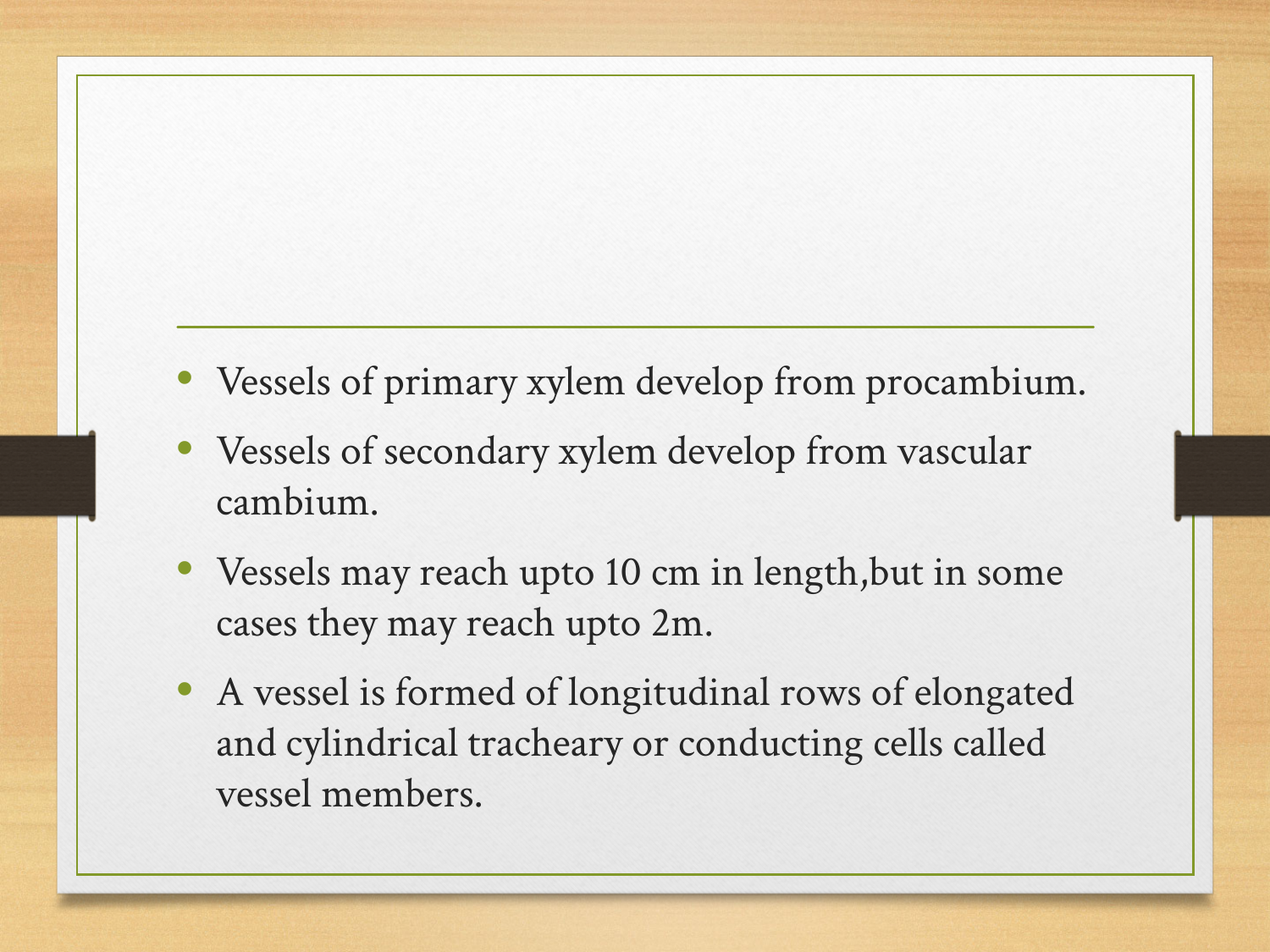

#
Vessels of primary xylem develop from procambium.
Vessels of secondary xylem develop from vascular cambium.
Vessels may reach upto 10 cm in length,but in some cases they may reach upto 2m.
A vessel is formed of longitudinal rows of elongated and cylindrical tracheary or conducting cells called vessel members.